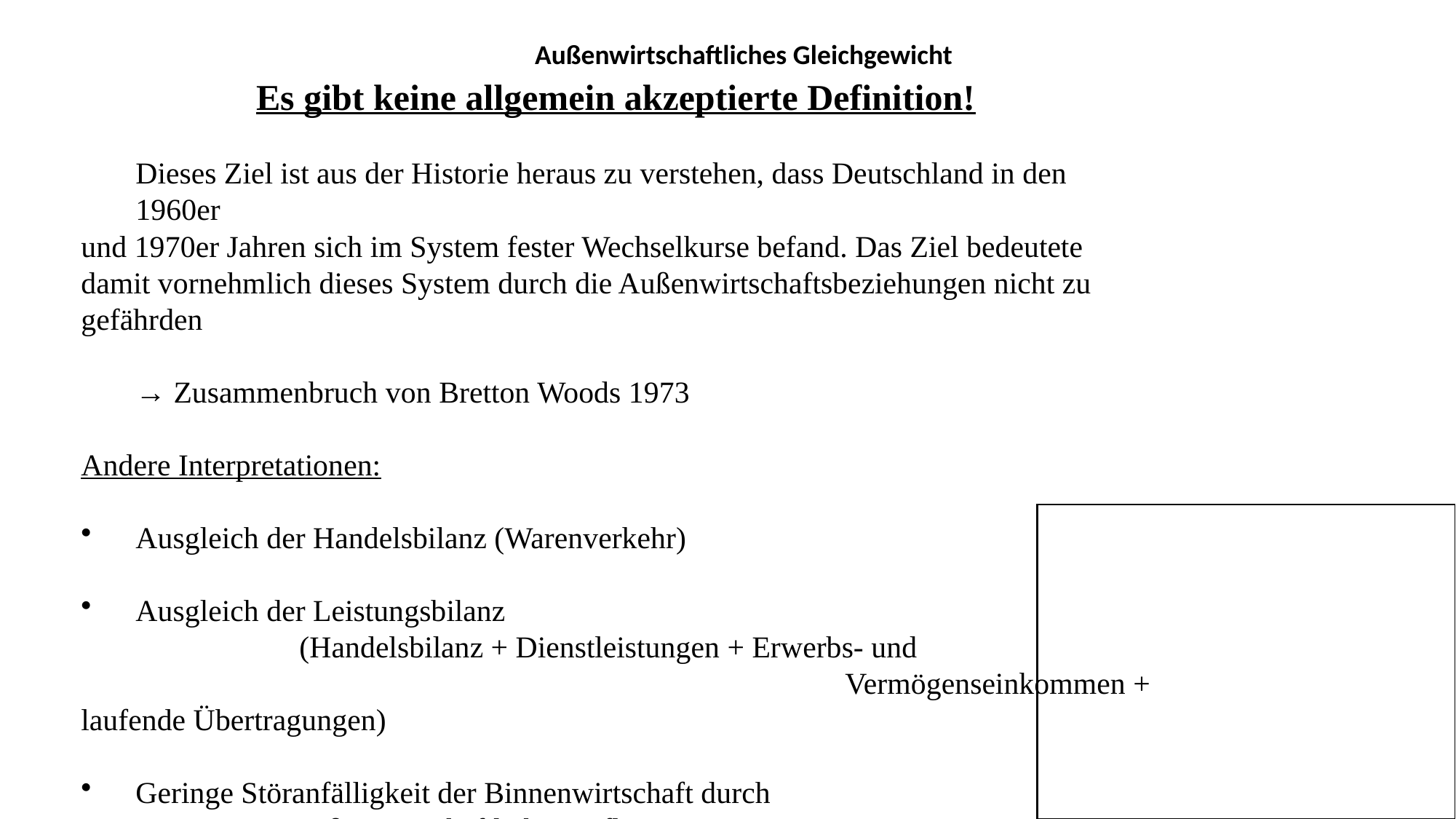

Außenwirtschaftliches Gleichgewicht
Es gibt keine allgemein akzeptierte Definition!

	Dieses Ziel ist aus der Historie heraus zu verstehen, dass Deutschland in den 1960er
und 1970er Jahren sich im System fester Wechselkurse befand. Das Ziel bedeutete
damit vornehmlich dieses System durch die Außenwirtschaftsbeziehungen nicht zu
gefährden

	→ Zusammenbruch von Bretton Woods 1973

Andere Interpretationen:

Ausgleich der Handelsbilanz (Warenverkehr)

Ausgleich der Leistungsbilanz
		(Handelsbilanz + Dienstleistungen + Erwerbs- und 							 		Vermögenseinkommen + laufende Übertragungen)

Geringe Störanfälligkeit der Binnenwirtschaft durch
		außenwirtschaftliche Einflüsse